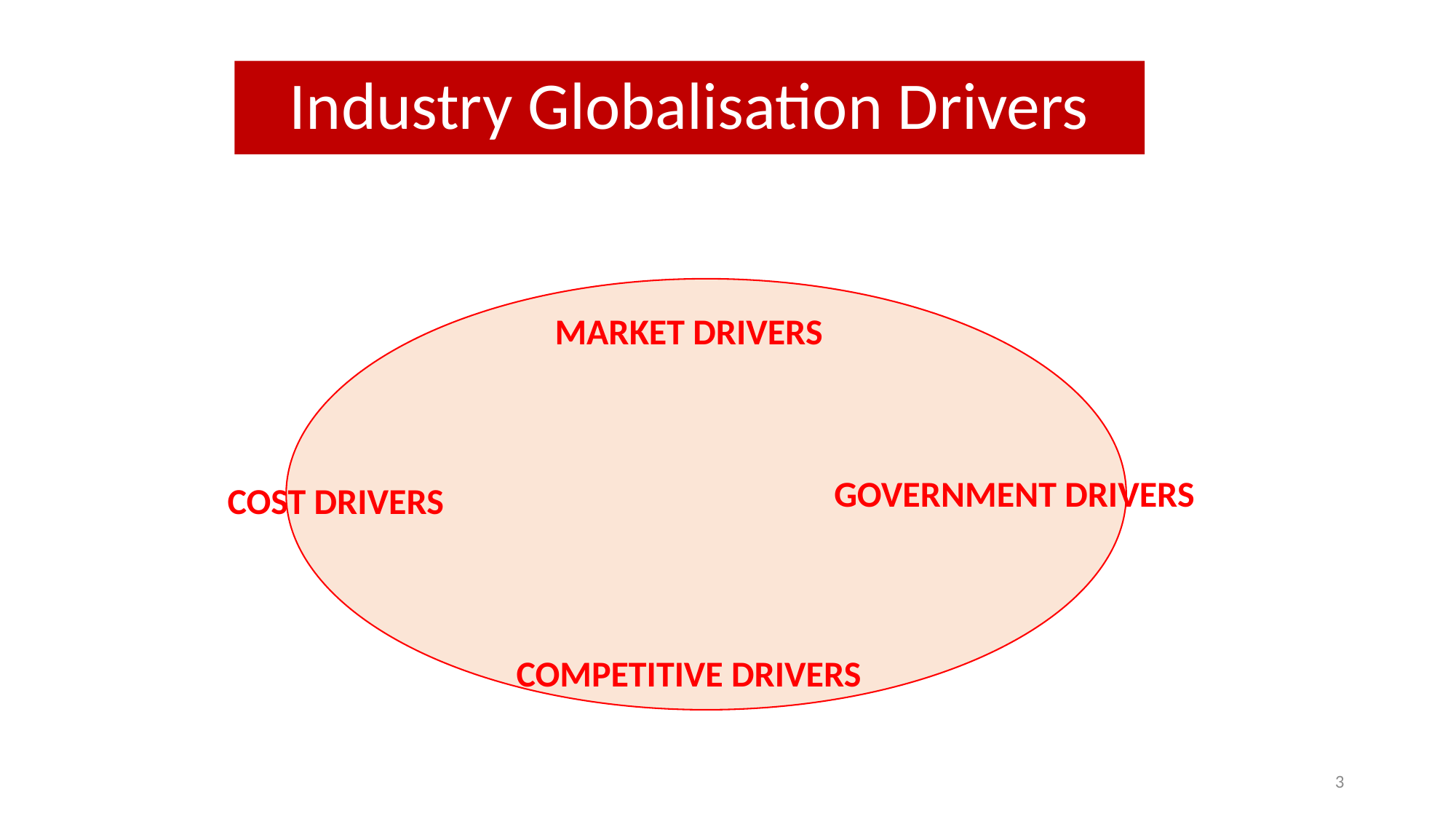

# Industry Globalisation Drivers

MARKET DRIVERS
GOVERNMENT DRIVERS
COST DRIVERS
COMPETITIVE DRIVERS

3